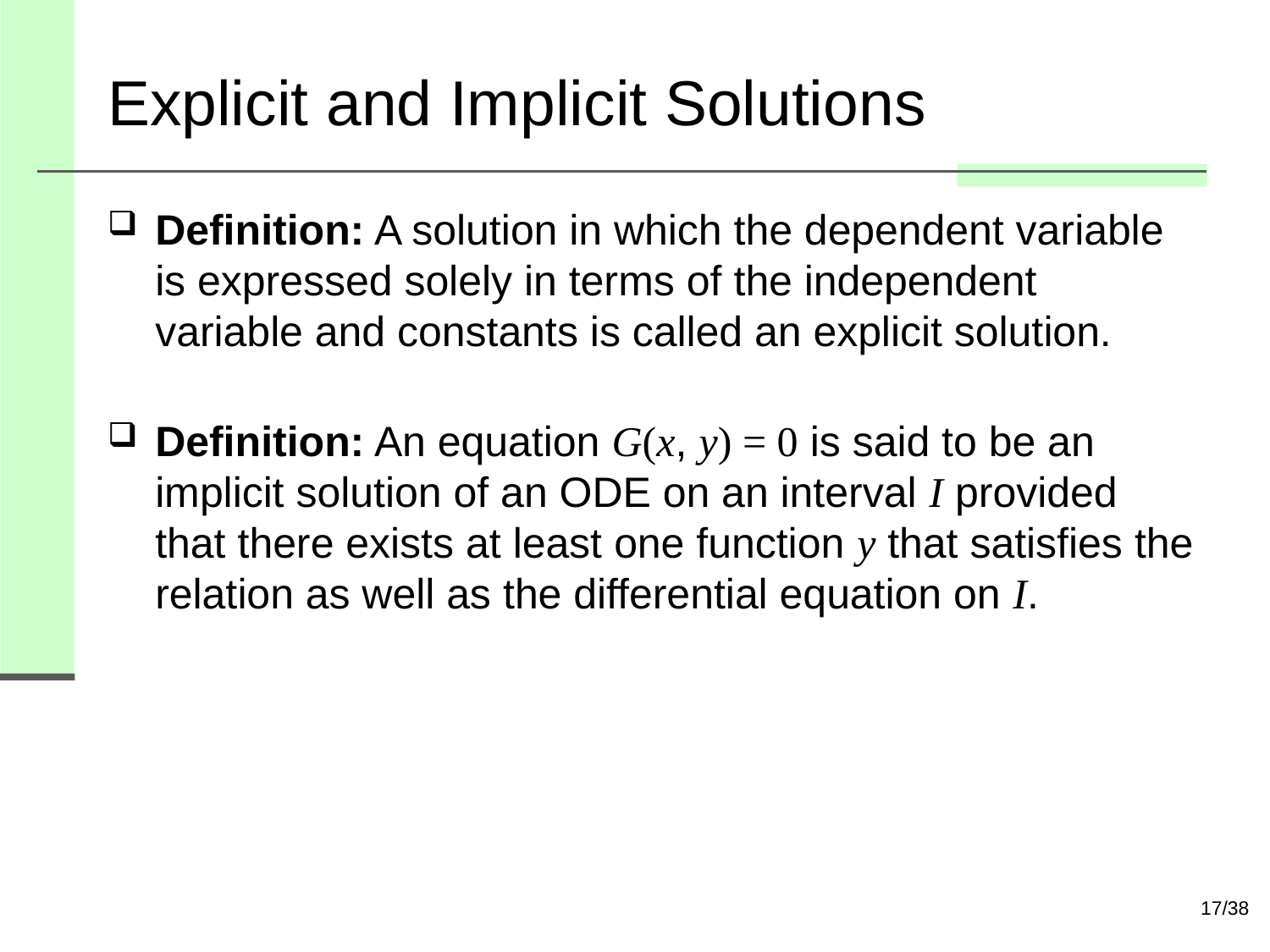

# Explicit and Implicit Solutions
Definition: A solution in which the dependent variable is expressed solely in terms of the independent variable and constants is called an explicit solution.
Definition: An equation G(x, y) = 0 is said to be an implicit solution of an ODE on an interval I provided that there exists at least one function y that satisfies the relation as well as the differential equation on I.
17